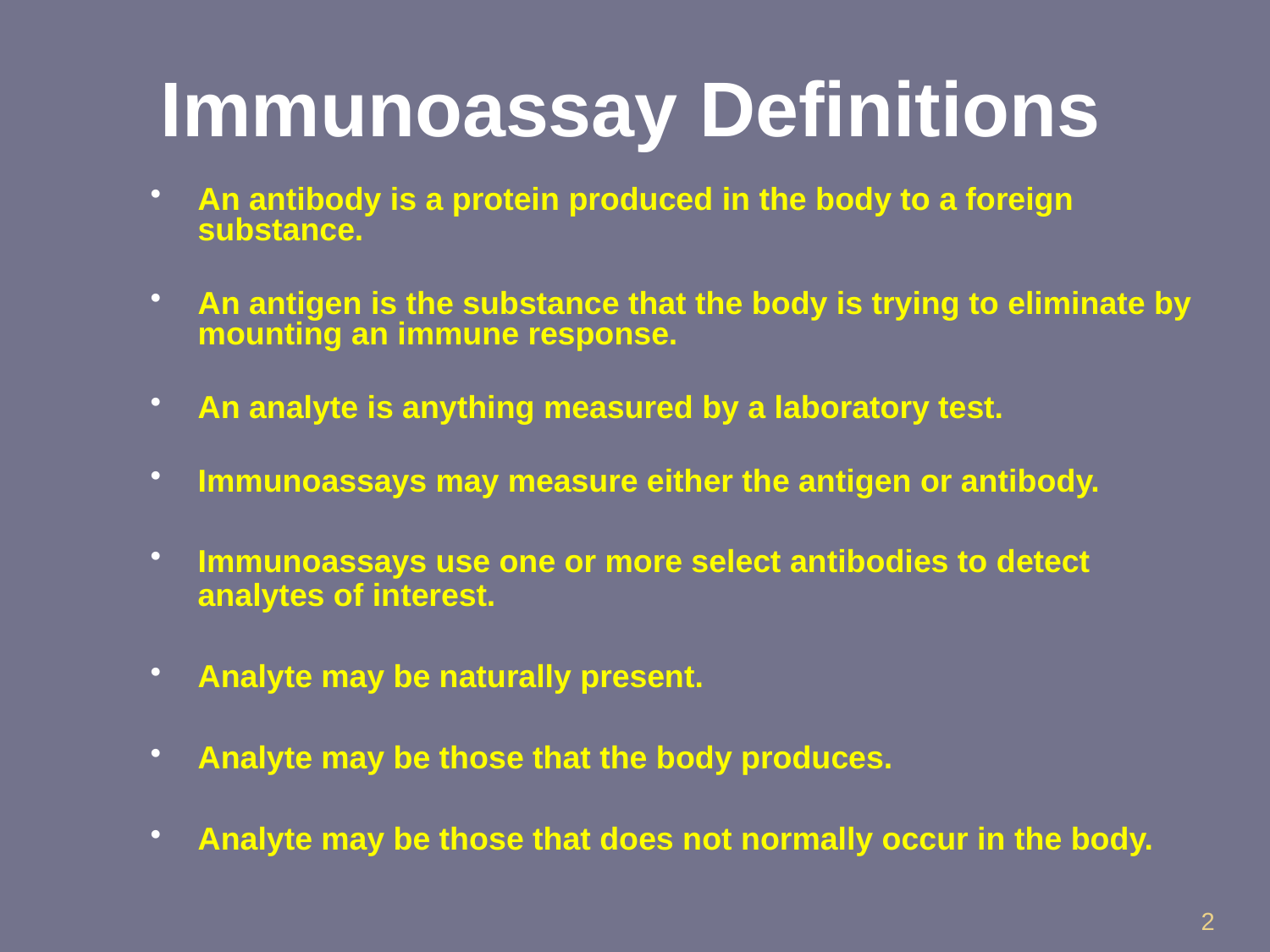

# Immunoassay Definitions
An antibody is a protein produced in the body to a foreign substance.

An antigen is the substance that the body is trying to eliminate by mounting an immune response.

An analyte is anything measured by a laboratory test.

Immunoassays may measure either the antigen or antibody.

Immunoassays use one or more select antibodies to detect analytes of interest.

Analyte may be naturally present.

Analyte may be those that the body produces.

Analyte may be those that does not normally occur in the body.
2